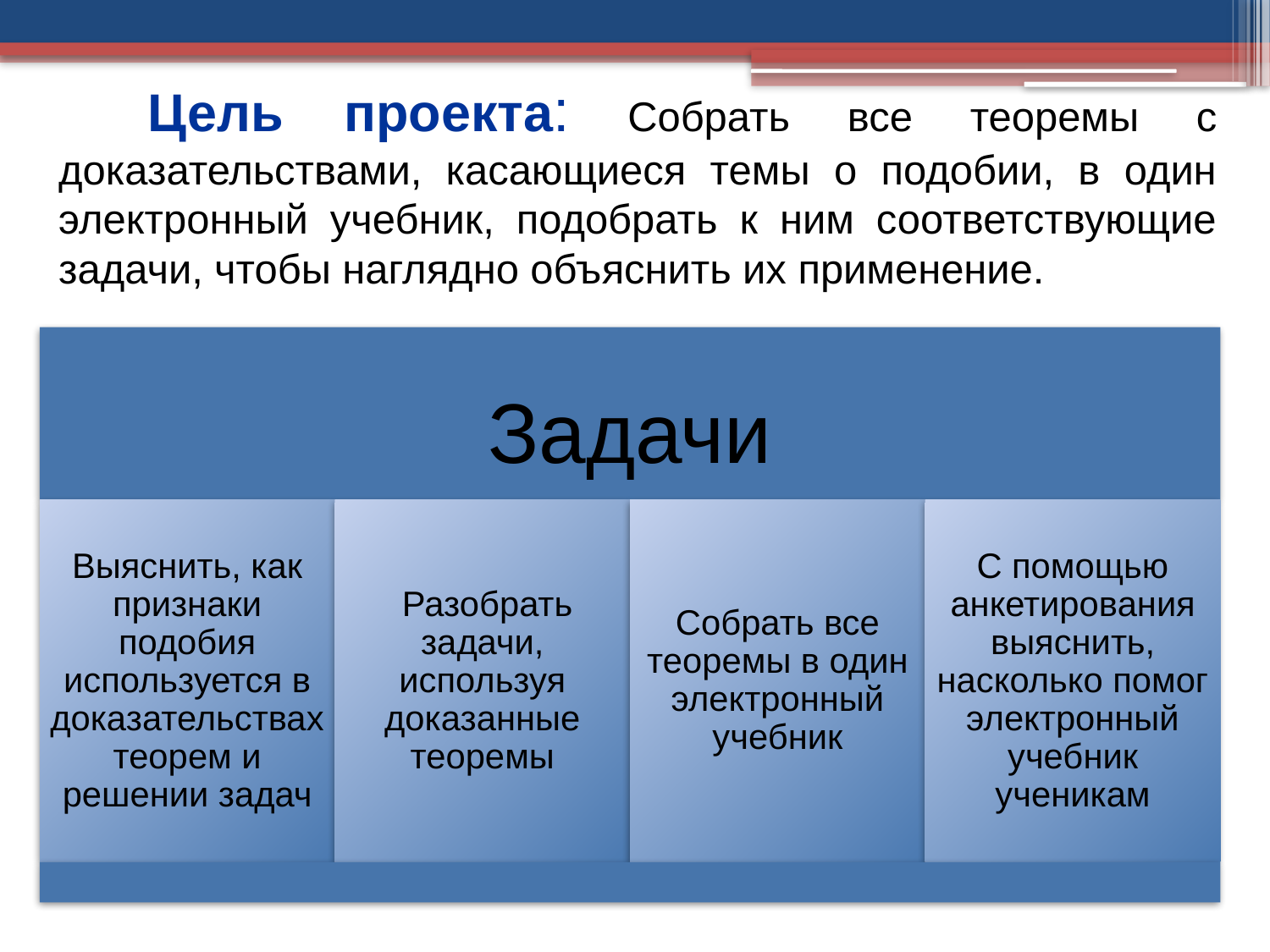

Цель проекта: Собрать все теоремы с доказательствами, касающиеся темы о подобии, в один электронный учебник, подобрать к ним соответствующие задачи, чтобы наглядно объяснить их применение.

Задачи

Выяснить, как признаки подобия используется в доказательствах теорем и решении задач
 Разобрать задачи, используя доказанные теоремы
Собрать все теоремы в один электронный учебник
С помощью анкетирования выяснить, насколько помог электронный учебник ученикам